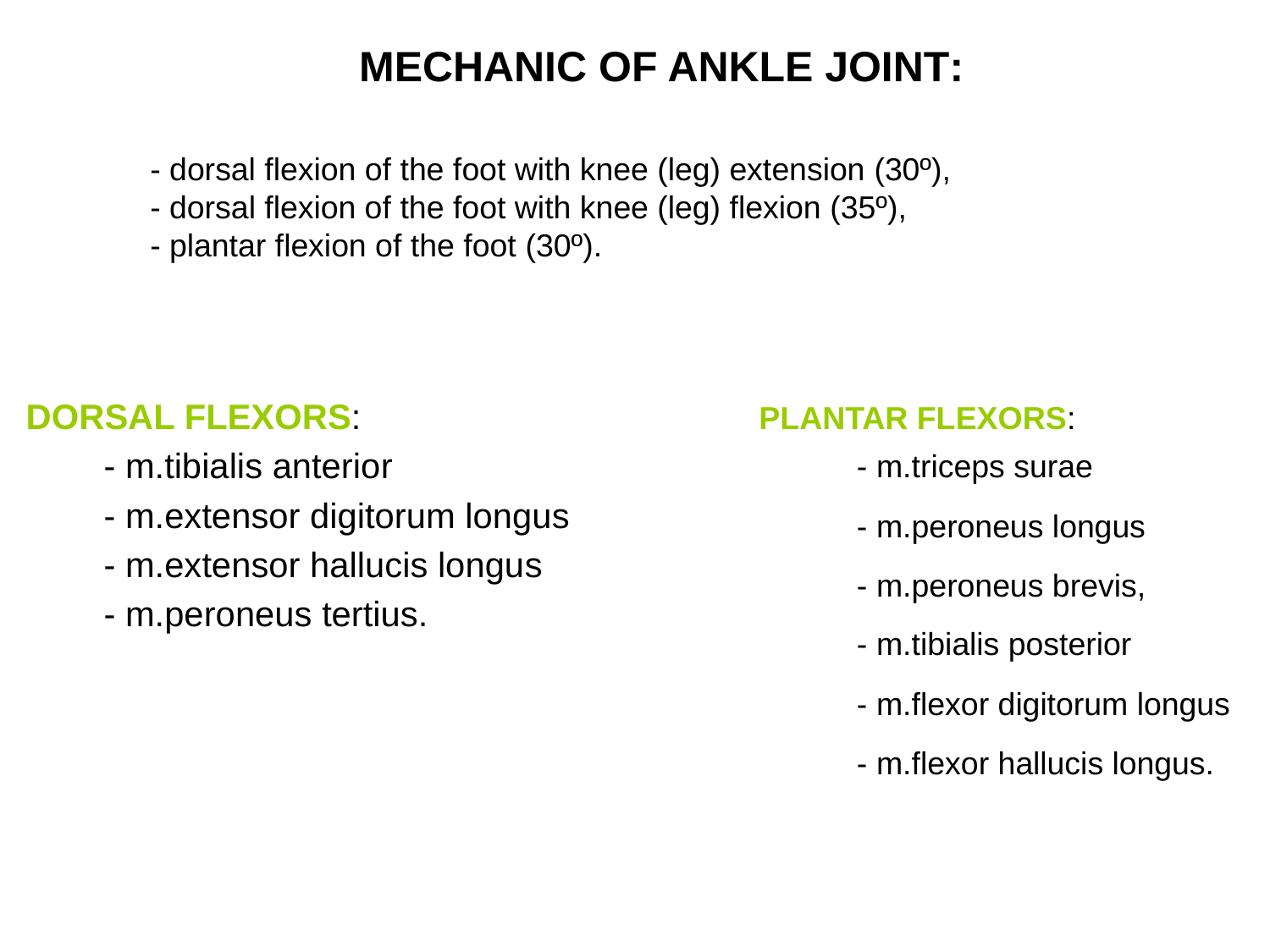

MECHANIC OF ANKLE JOINT:
- dorsal flexion of the foot with knee (leg) extension (30º),
- dorsal flexion of the foot with knee (leg) flexion (35º),
- plantar flexion of the foot (30º).

 DORSAL FLEXORS:
         - m.tibialis anterior
         - m.extensor digitorum longus
         - m.extensor hallucis longus
         - m.peroneus tertius.

PLANTAR FLEXORS:
           - m.triceps surae
           - m.peroneus longus
           - m.peroneus brevis,
           - m.tibialis posterior
           - m.flexor digitorum longus
           - m.flexor hallucis longus.